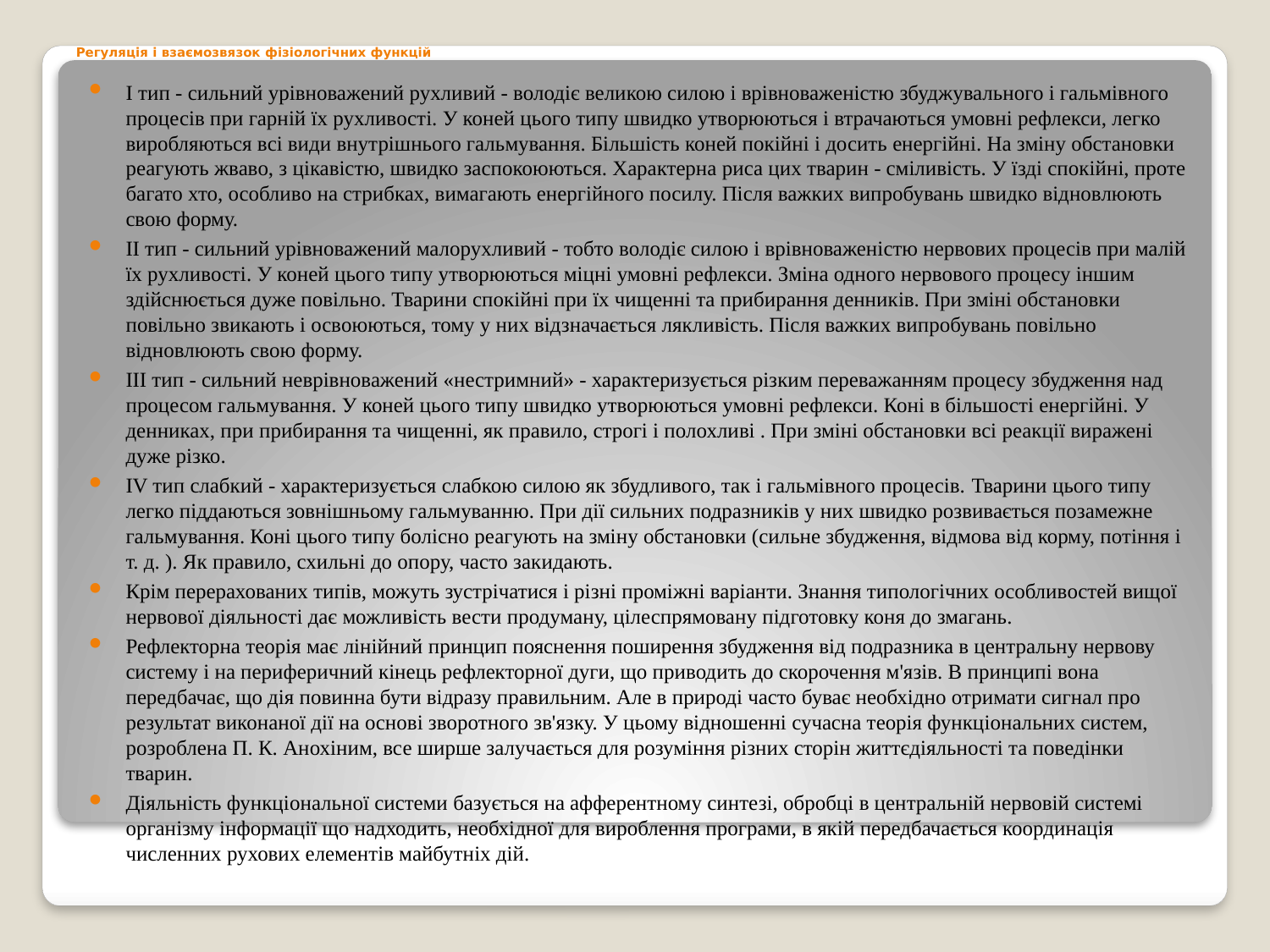

# Регуляція і взаємозвязок фізіологічних функцій
I тип - сильний урівноважений рухливий - володіє великою силою і врівноваженістю збуджувального і гальмівного процесів при гарній їх рухливості. У коней цього типу швидко утворюються і втрачаються умовні рефлекси, легко виробляються всі види внутрішнього гальмування. Більшість коней покійні і досить енергійні. На зміну обстановки реагують жваво, з цікавістю, швидко заспокоюються. Характерна риса цих тварин - сміливість. У їзді спокійні, проте багато хто, особливо на стрибках, вимагають енергійного посилу. Після важких випробувань швидко відновлюють свою форму.
II тип - сильний урівноважений малорухливий - тобто володіє силою і врівноваженістю нервових процесів при малій їх рухливості. У коней цього типу утворюються міцні умовні рефлекси. Зміна одного нервового процесу іншим здійснюється дуже повільно. Тварини спокійні при їх чищенні та прибирання денників. При зміні обстановки повільно звикають і освоюються, тому у них відзначається лякливість. Після важких випробувань повільно відновлюють свою форму.
III тип - сильний неврівноважений «нестримний» - характеризується різким переважанням процесу збудження над процесом гальмування. У коней цього типу швидко утворюються умовні рефлекси. Коні в більшості енергійні. У денниках, при прибирання та чищенні, як правило, строгі і полохливі . При зміні обстановки всі реакції виражені дуже різко.
IV тип слабкий - характеризується слабкою силою як збудливого, так і гальмівного процесів. Тварини цього типу легко піддаються зовнішньому гальмуванню. При дії сильних подразників у них швидко розвивається позамежне гальмування. Коні цього типу болісно реагують на зміну обстановки (сильне збудження, відмова від корму, потіння і т. д. ). Як правило, схильні до опору, часто закидають.
Крім перерахованих типів, можуть зустрічатися і різні проміжні варіанти. Знання типологічних особливостей вищої нервової діяльності дає можливість вести продуману, цілеспрямовану підготовку коня до змагань.
Рефлекторна теорія має лінійний принцип пояснення поширення збудження від подразника в центральну нервову систему і на периферичний кінець рефлекторної дуги, що приводить до скорочення м'язів. В принципі вона передбачає, що дія повинна бути відразу правильним. Але в природі часто буває необхідно отримати сигнал про результат виконаної дії на основі зворотного зв'язку. У цьому відношенні сучасна теорія функціональних систем, розроблена П. К. Анохіним, все ширше залучається для розуміння різних сторін життєдіяльності та поведінки тварин.
Діяльність функціональної системи базується на афферентному синтезі, обробці в центральній нервовій системі організму інформації що надходить, необхідної для вироблення програми, в якій передбачається координація численних рухових елементів майбутніх дій.